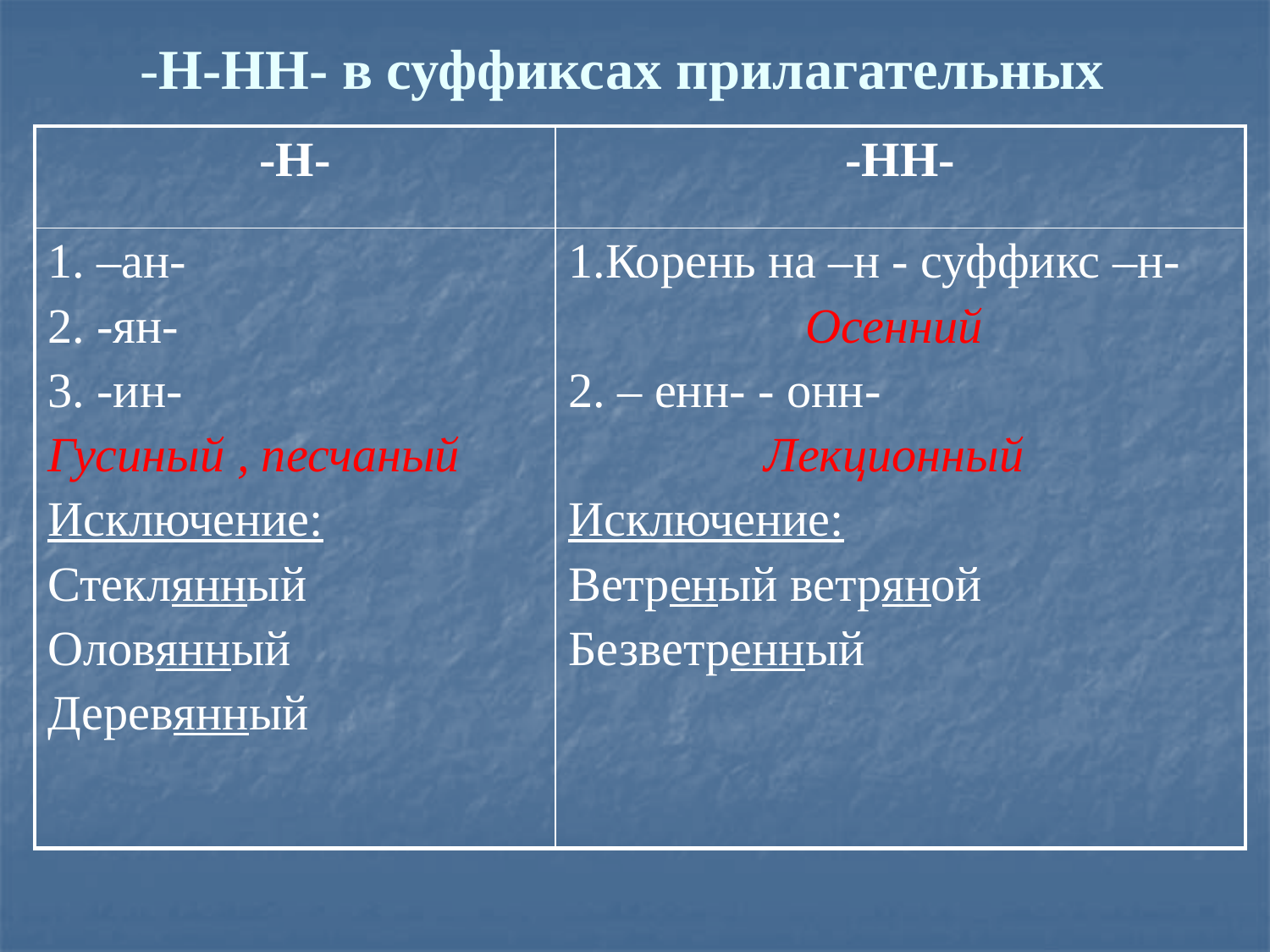

# -Н-НН- в суффиксах прилагательных
| -Н- | -НН- |
| --- | --- |
| 1. –ан- 2. -ян- 3. -ин- Гусиный , песчаный Исключение: Стеклянный Оловянный Деревянный | 1.Корень на –н - суффикс –н- Осенний 2. – енн- - онн- Лекционный Исключение: Ветреный ветряной Безветренный |